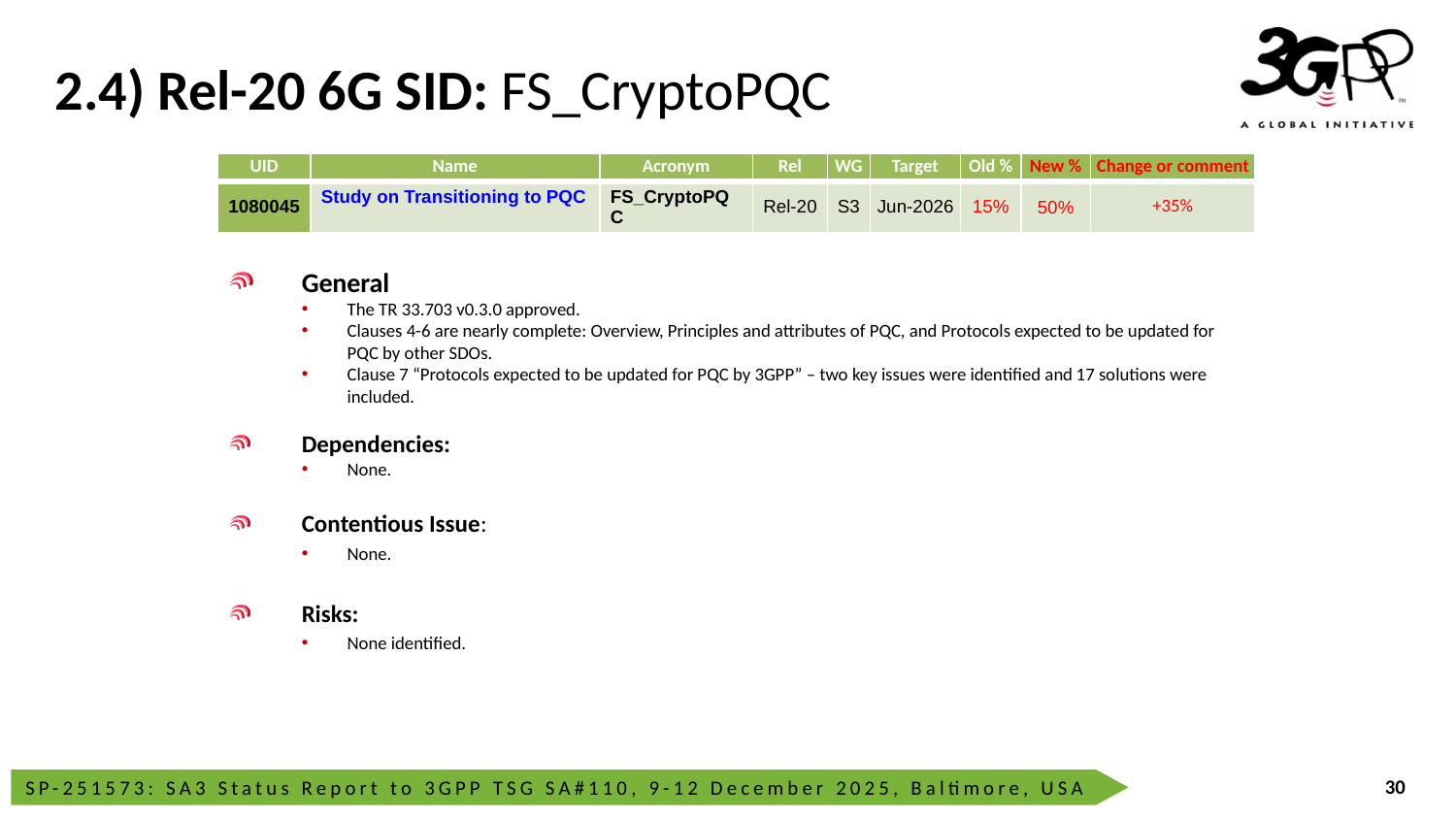

2.4) Rel-20 6G SID: FS_CryptoPQC
| UID | Name | Acronym | Rel | WG | Target | Old % | New % | Change or comment |
| --- | --- | --- | --- | --- | --- | --- | --- | --- |
| 1080045 | Study on Transitioning to PQC | FS\_CryptoPQC | Rel-20 | S3 | Jun-2026 | 15% | 50% | +35% |
General
The TR 33.703 v0.3.0 approved.
Clauses 4-6 are nearly complete: Overview, Principles and attributes of PQC, and Protocols expected to be updated for PQC by other SDOs.
Clause 7 “Protocols expected to be updated for PQC by 3GPP” – two key issues were identified and 17 solutions were included.

Dependencies:
None.

Contentious Issue:
None.

Risks:
None identified.